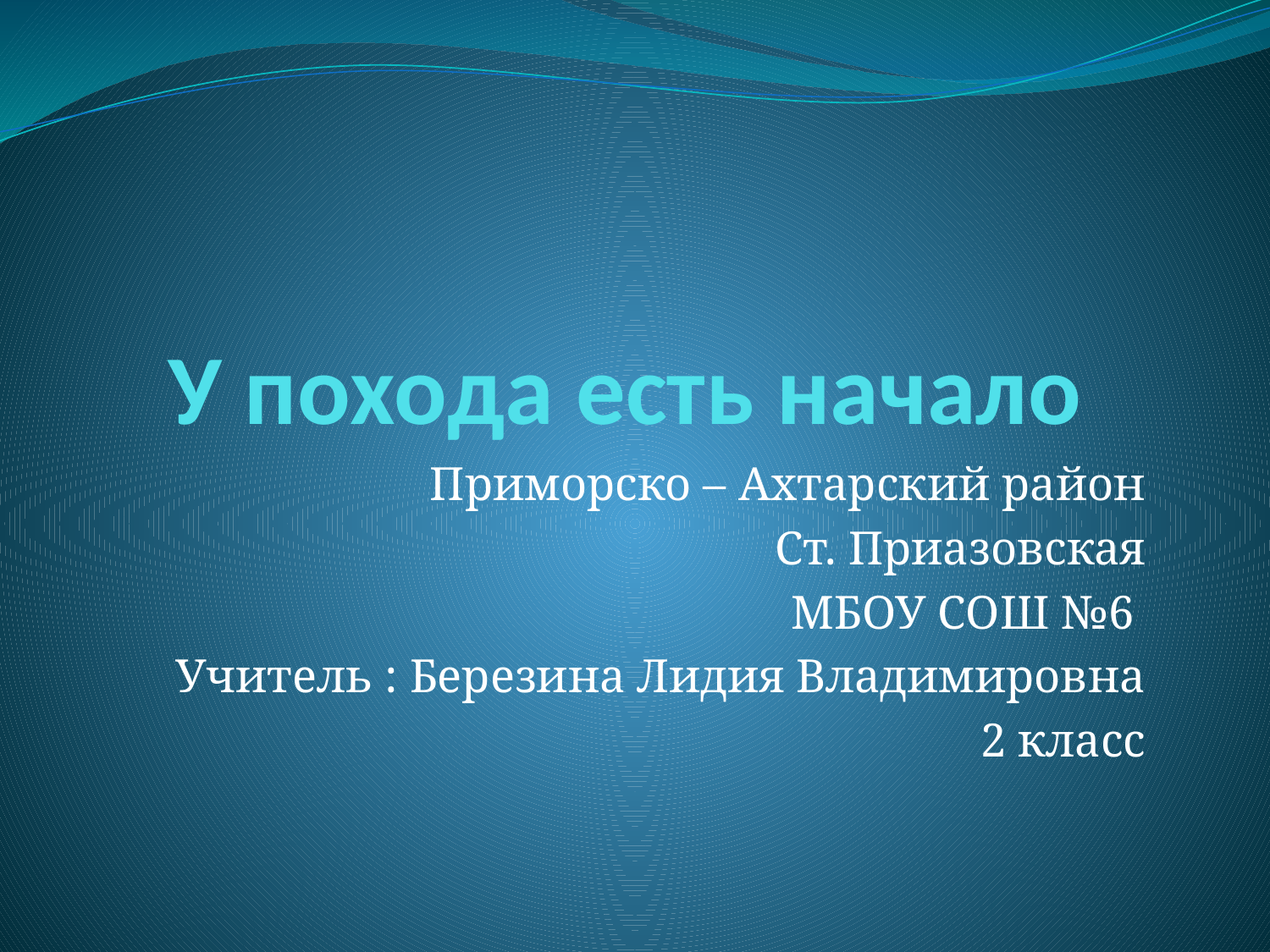

# У похода есть начало
Приморско – Ахтарский район
Ст. Приазовская
МБОУ СОШ №6
Учитель : Березина Лидия Владимировна
2 класс